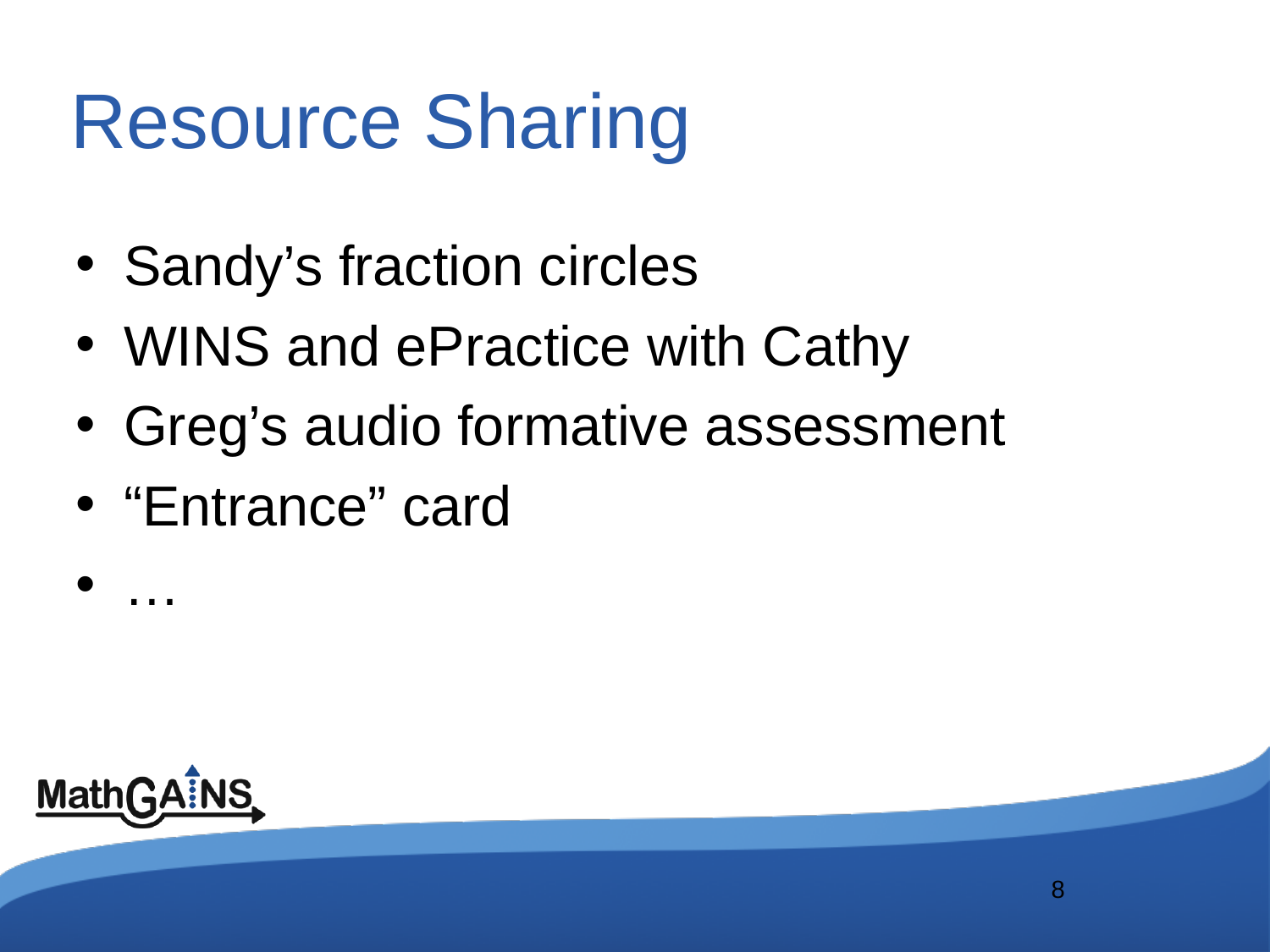

# Resource Sharing
Sandy’s fraction circles
WINS and ePractice with Cathy
Greg’s audio formative assessment
“Entrance” card
…
8